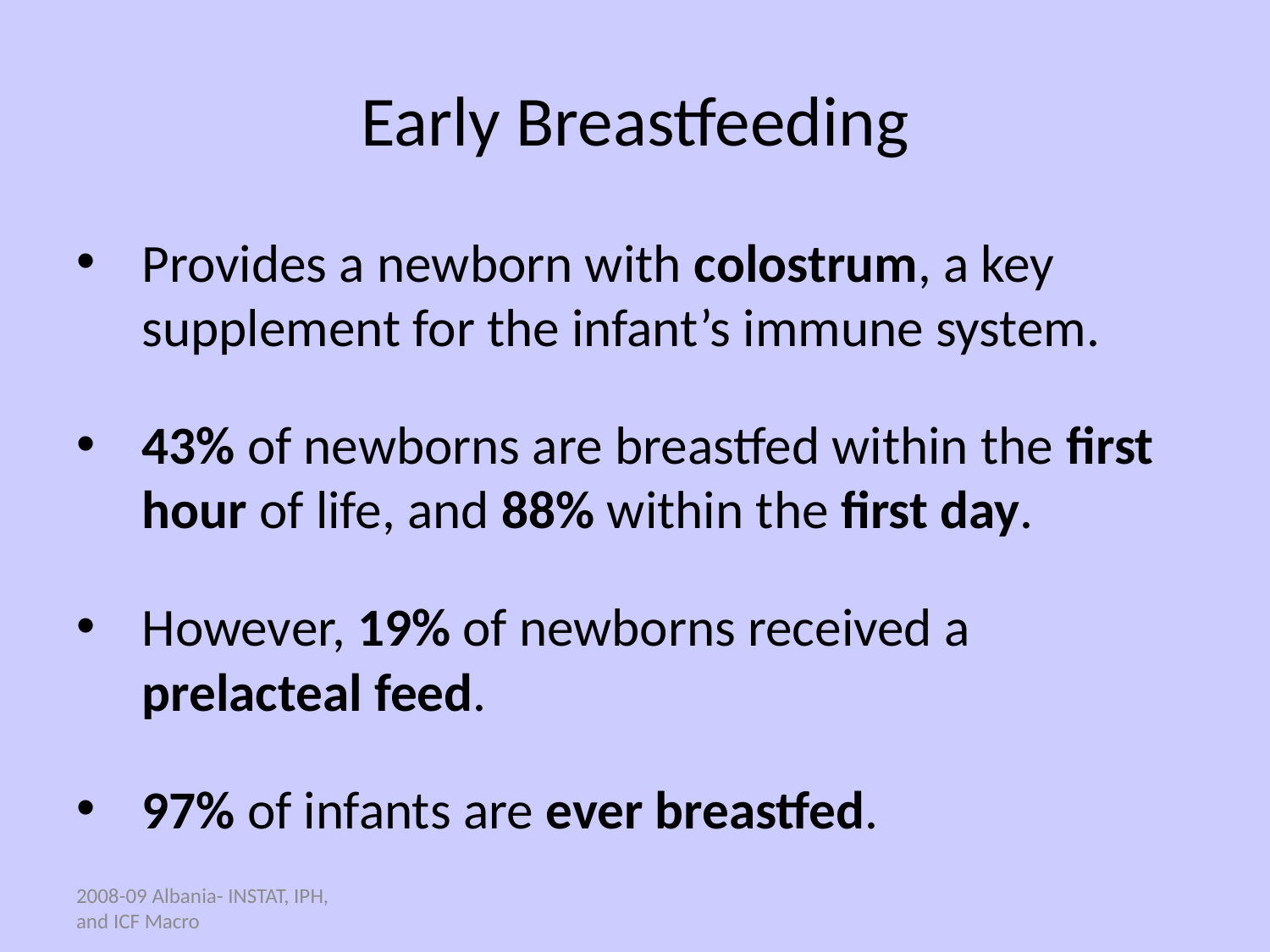

# Early Breastfeeding
Provides a newborn with colostrum, a key supplement for the infant’s immune system.
43% of newborns are breastfed within the first hour of life, and 88% within the first day.
However, 19% of newborns received a prelacteal feed.
97% of infants are ever breastfed.

2008-09 Albania- INSTAT, IPH, and ICF Macro